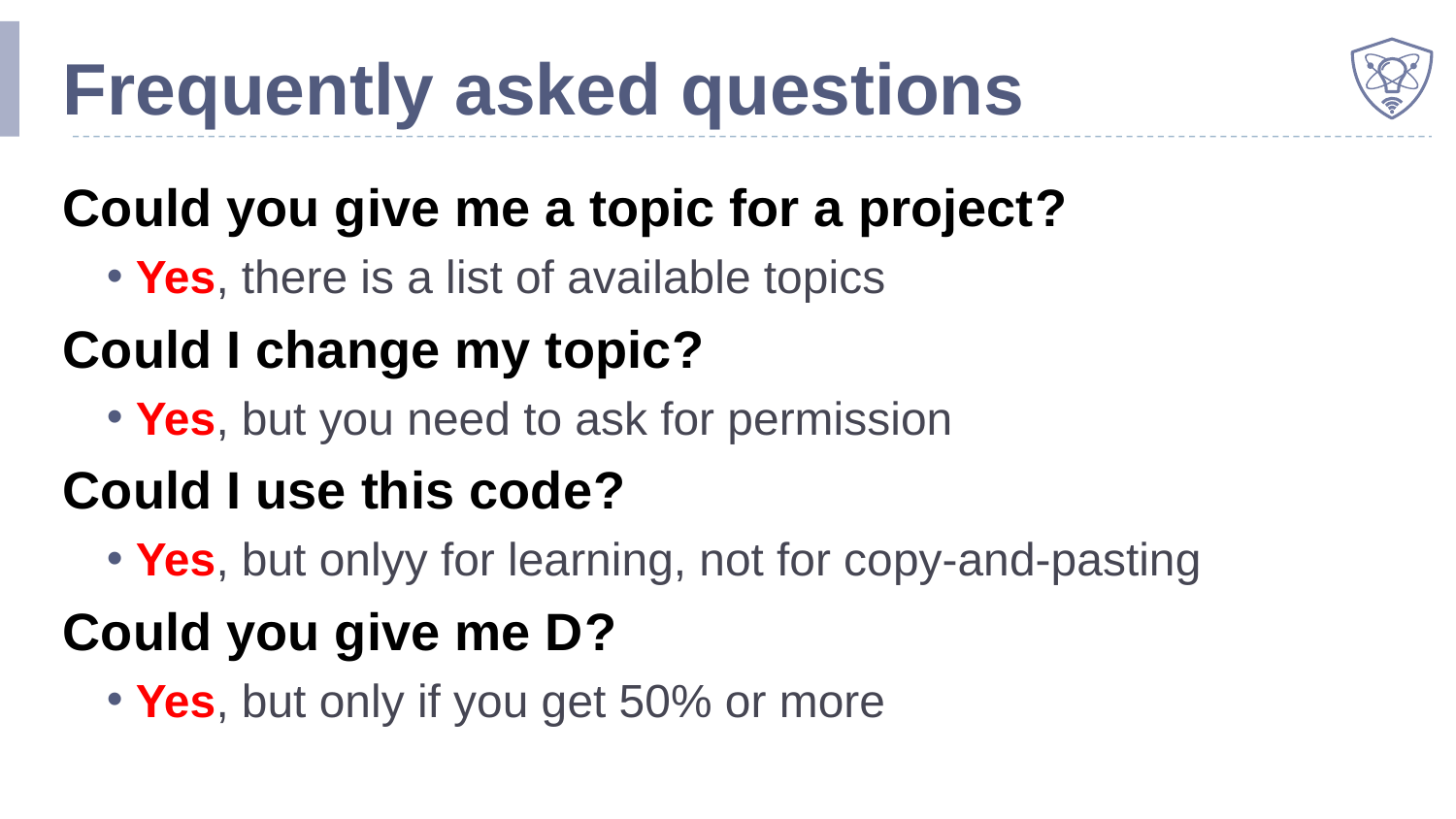

# Frequently asked questions
Could you give me a topic for a project?
Yes, there is a list of available topics
Could I change my topic?
Yes, but you need to ask for permission
Could I use this code?
Yes, but onlyy for learning, not for copy-and-pasting
Could you give me D?
Yes, but only if you get 50% or more